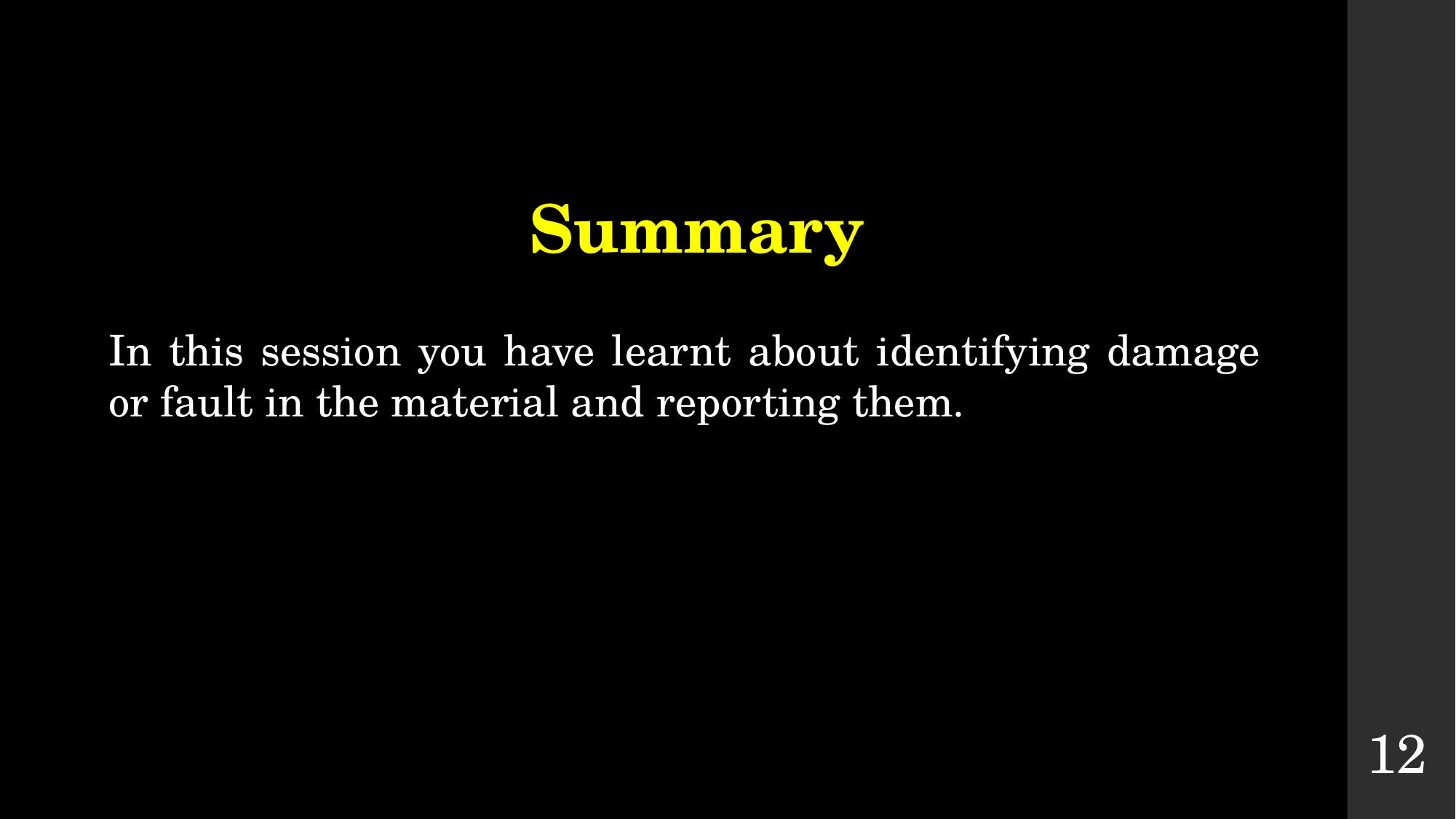

# Summary
In this session you have learnt about identifying damage or fault in the material and reporting them.
12